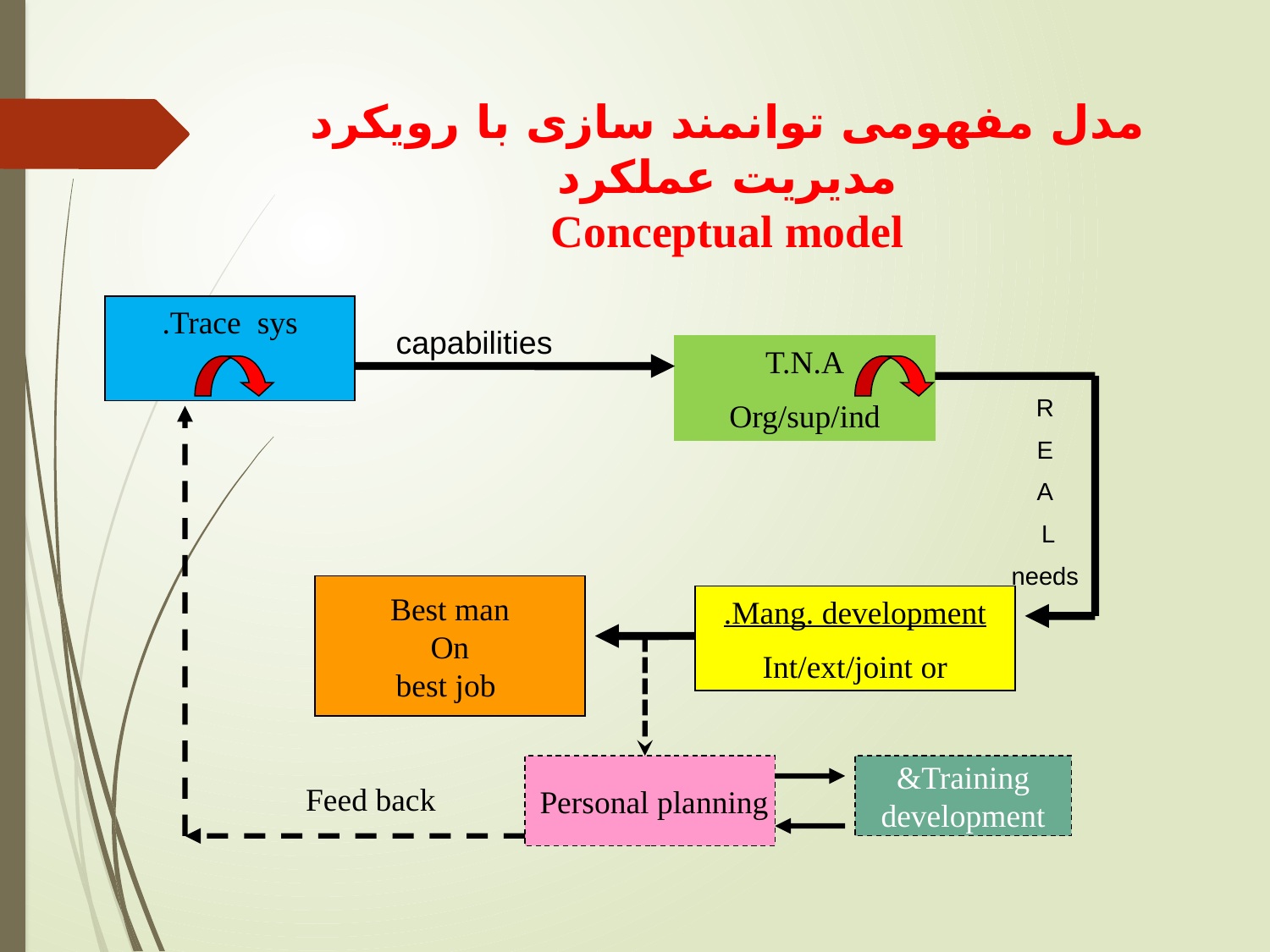

# مدل مفهومی توانمند سازی با رویکرد مدیریت عملکرد Conceptual model
Trace  sys.

capabilities
T.N.A
Org/sup/ind

R
E
A
L
needs

Best man
On
 best job

Mang. development.
Int/ext/joint or

Personal planning
Training&
development
Feed back